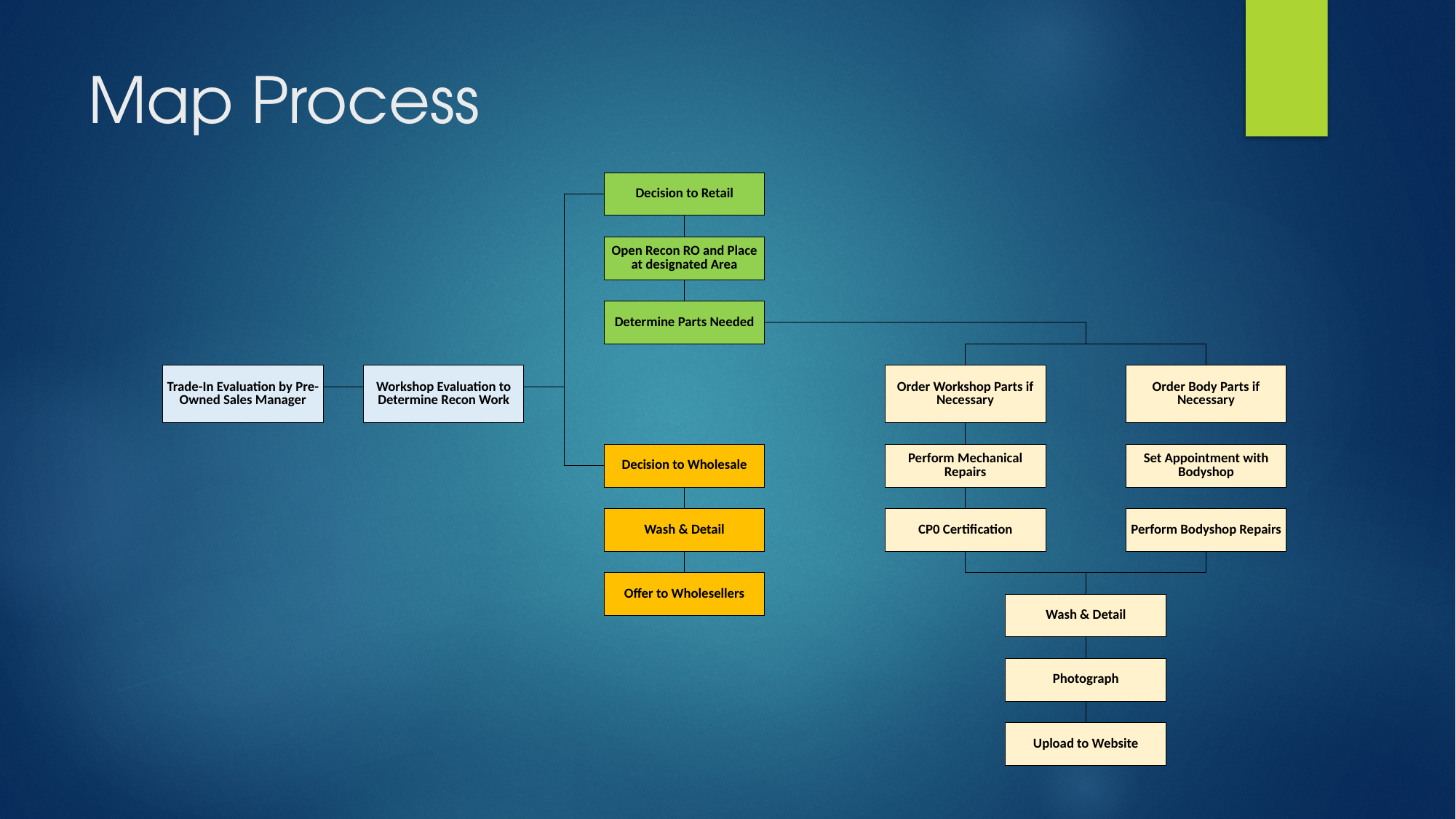

# Map Process

|  |  |  |  |  |  |  |  |  |  |  | Decision to Retail |  |  |  |  |  |  |  |  |  |  |  |  |  |  |  |  |
| --- | --- | --- | --- | --- | --- | --- | --- | --- | --- | --- | --- | --- | --- | --- | --- | --- | --- | --- | --- | --- | --- | --- | --- | --- | --- | --- | --- |
|  |  |  |  |  |  |  |  |  |  |  |  |  |  |  |  |  |  |  |  |  |  |  |  |  |  |  |  |
|  |  |  |  |  |  |  |  |  |  |  |  |  |  |  |  |  |  |  |  |  |  |  |  |  |  |  |  |
|  |  |  |  |  |  |  |  |  |  |  | Open Recon RO and Place at designated Area |  |  |  |  |  |  |  |  |  |  |  |  |  |  |  |  |
|  |  |  |  |  |  |  |  |  |  |  |  |  |  |  |  |  |  |  |  |  |  |  |  |  |  |  |  |
|  |  |  |  |  |  |  |  |  |  |  |  |  |  |  |  |  |  |  |  |  |  |  |  |  |  |  |  |
|  |  |  |  |  |  |  |  |  |  |  | Determine Parts Needed |  |  |  |  |  |  |  |  |  |  |  |  |  |  |  |  |
|  |  |  |  |  |  |  |  |  |  |  |  |  |  |  |  |  |  |  |  |  |  |  |  |  |  |  |  |
|  |  |  |  |  |  |  |  |  |  |  |  |  |  |  |  |  |  |  |  |  |  |  |  |  |  |  |  |
| Trade-In Evaluation by Pre-Owned Sales Manager |  |  |  |  | Workshop Evaluation to Determine Recon Work |  |  |  |  |  |  |  |  |  |  |  |  | Order Workshop Parts if Necessary |  |  |  |  |  | Order Body Parts if Necessary |  |  |  |
|  |  |  |  |  |  |  |  |  |  |  |  |  |  |  |  |  |  |  |  |  |  |  |  |  |  |  |  |
|  |  |  |  |  |  |  |  |  |  |  |  |  |  |  |  |  |  |  |  |  |  |  |  |  |  |  |  |
|  |  |  |  |  |  |  |  |  |  |  | Decision to Wholesale |  |  |  |  |  |  | Perform Mechanical Repairs |  |  |  |  |  | Set Appointment with Bodyshop |  |  |  |
|  |  |  |  |  |  |  |  |  |  |  |  |  |  |  |  |  |  |  |  |  |  |  |  |  |  |  |  |
|  |  |  |  |  |  |  |  |  |  |  |  |  |  |  |  |  |  |  |  |  |  |  |  |  |  |  |  |
|  |  |  |  |  |  |  |  |  |  |  | Wash & Detail |  |  |  |  |  |  | CP0 Certification |  |  |  |  |  | Perform Bodyshop Repairs |  |  |  |
|  |  |  |  |  |  |  |  |  |  |  |  |  |  |  |  |  |  |  |  |  |  |  |  |  |  |  |  |
|  |  |  |  |  |  |  |  |  |  |  |  |  |  |  |  |  |  |  |  |  |  |  |  |  |  |  |  |
|  |  |  |  |  |  |  |  |  |  |  | Offer to Wholesellers |  |  |  |  |  |  |  |  |  |  |  |  |  |  |  |  |
|  |  |  |  |  |  |  |  |  |  |  |  |  |  |  |  |  |  |  |  |  | Wash & Detail |  |  |  |  |  |  |
|  |  |  |  |  |  |  |  |  |  |  |  |  |  |  |  |  |  |  |  |  |  |  |  |  |  |  |  |
|  |  |  |  |  |  |  |  |  |  |  |  |  |  |  |  |  |  |  |  |  |  |  |  |  |  |  |  |
|  |  |  |  |  |  |  |  |  |  |  |  |  |  |  |  |  |  |  |  |  | Photograph |  |  |  |  |  |  |
|  |  |  |  |  |  |  |  |  |  |  |  |  |  |  |  |  |  |  |  |  |  |  |  |  |  |  |  |
|  |  |  |  |  |  |  |  |  |  |  |  |  |  |  |  |  |  |  |  |  |  |  |  |  |  |  |  |
|  |  |  |  |  |  |  |  |  |  |  |  |  |  |  |  |  |  |  |  |  | Upload to Website |  |  |  |  |  |  |
|  |  |  |  |  |  |  |  |  |  |  |  |  |  |  |  |  |  |  |  |  |  |  |  |  |  |  |  |